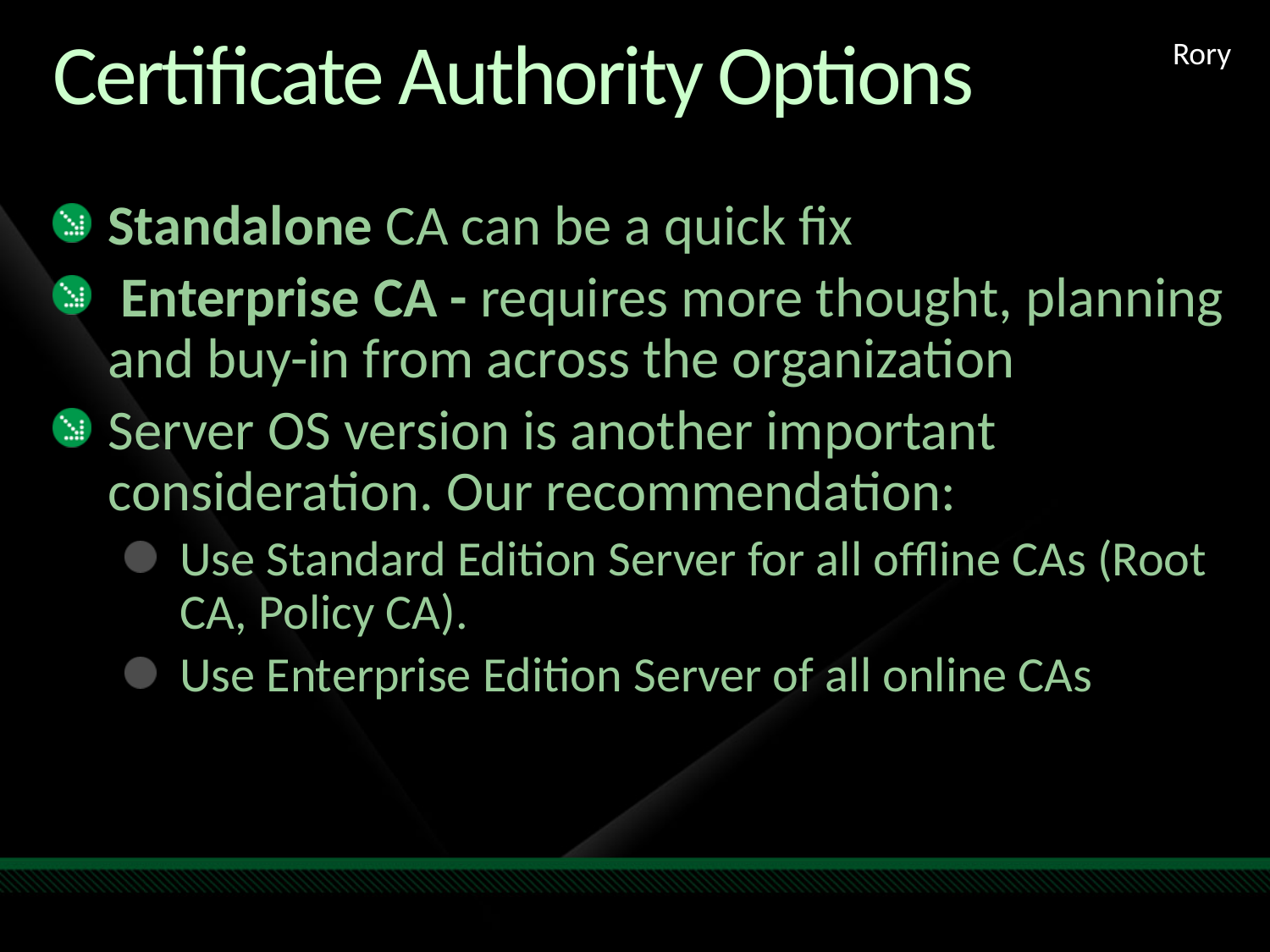

Rory
# Certificate Authority Options
Standalone CA can be a quick fix
 Enterprise CA - requires more thought, planning and buy-in from across the organization
Server OS version is another important consideration. Our recommendation:
Use Standard Edition Server for all offline CAs (Root CA, Policy CA).
Use Enterprise Edition Server of all online CAs